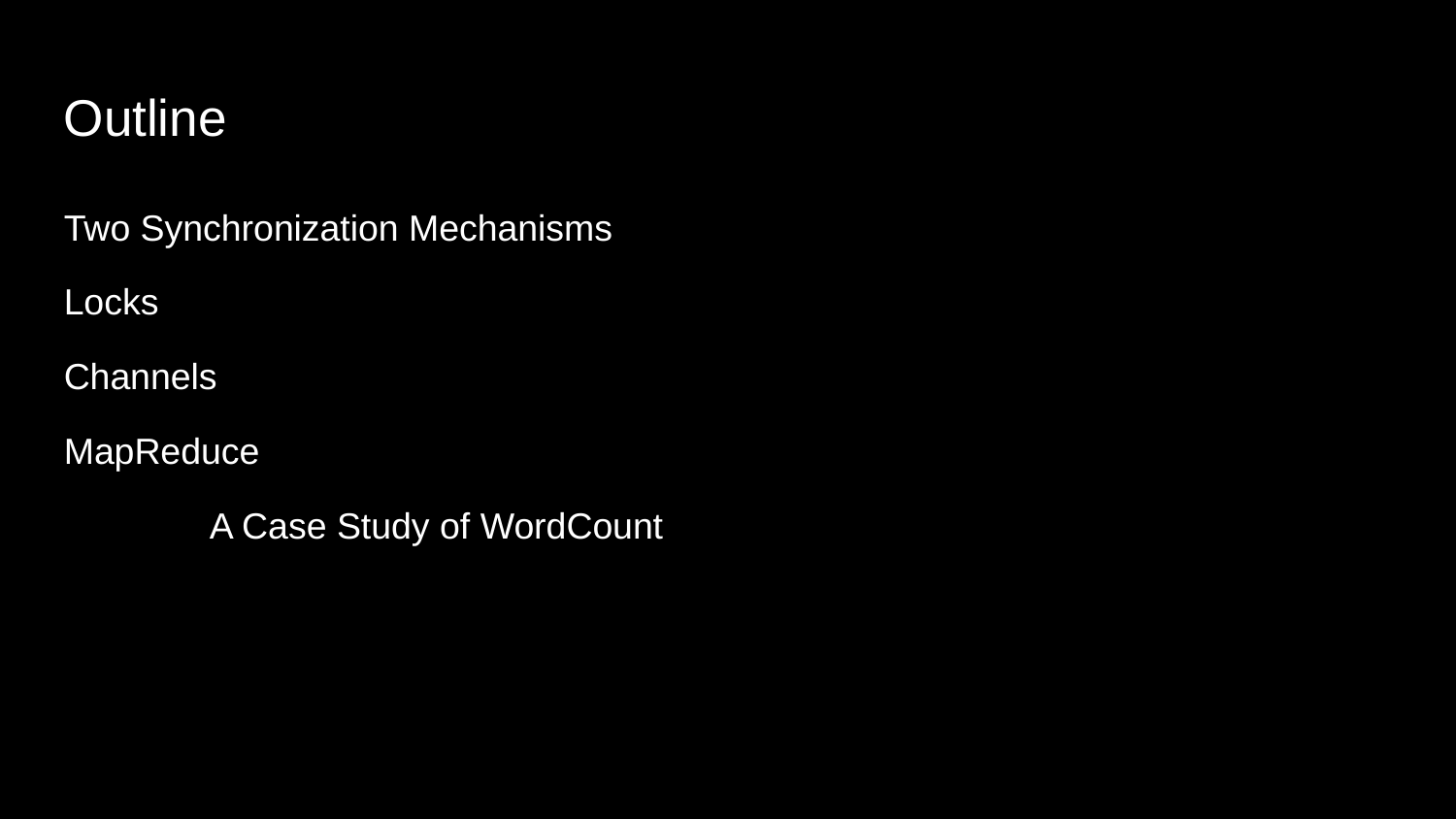

Outline
Two Synchronization Mechanisms
Locks
Channels
MapReduce
	A Case Study of WordCount